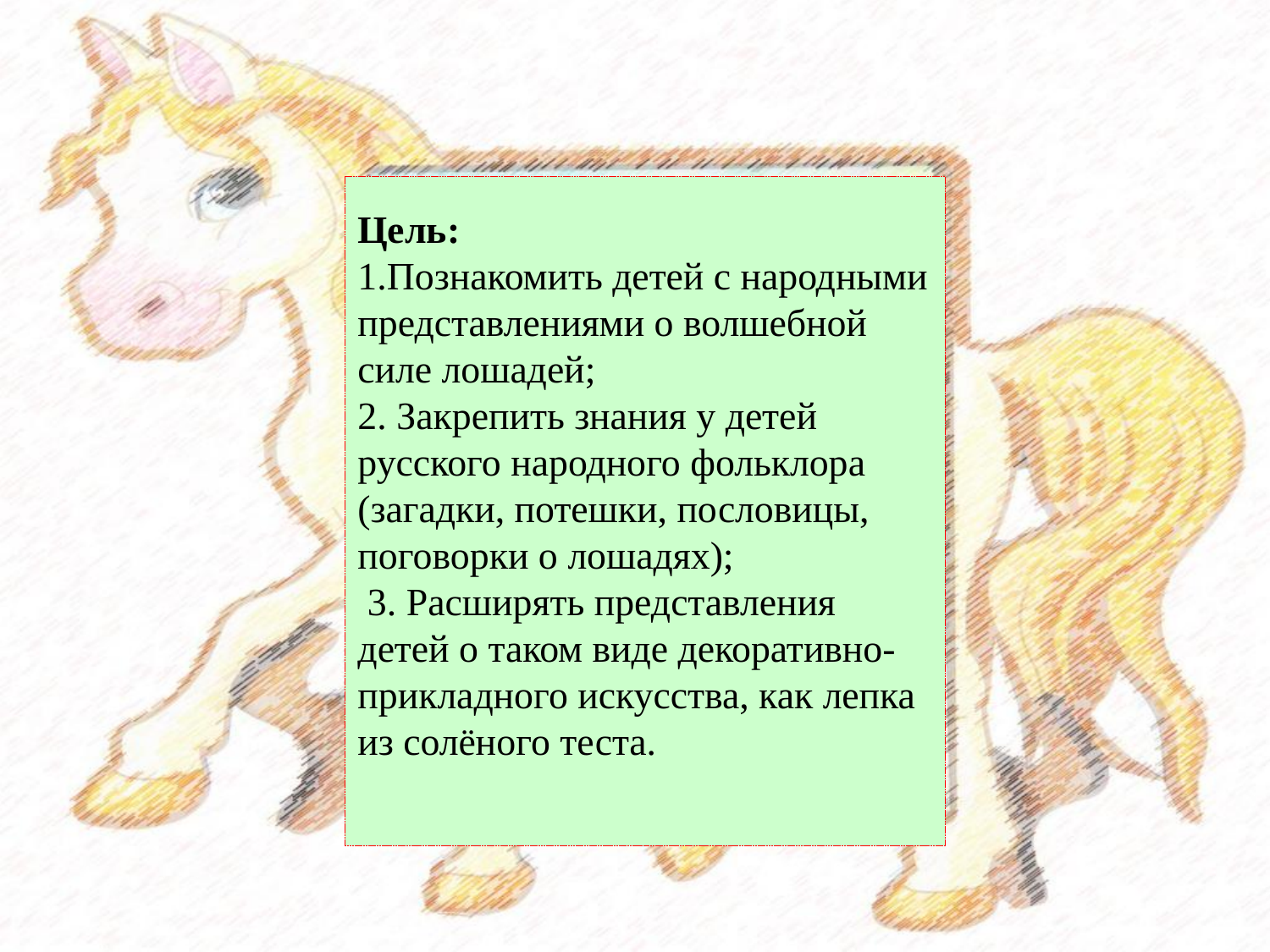

# Цель:  1.Познакомить детей с народными представлениями о волшебной силе лошадей; 2. Закрепить знания у детей русского народного фольклора (загадки, потешки, пословицы, поговорки о лошадях);  3. Расширять представления детей о таком виде декоративно-прикладного искусства, как лепка из солёного теста.